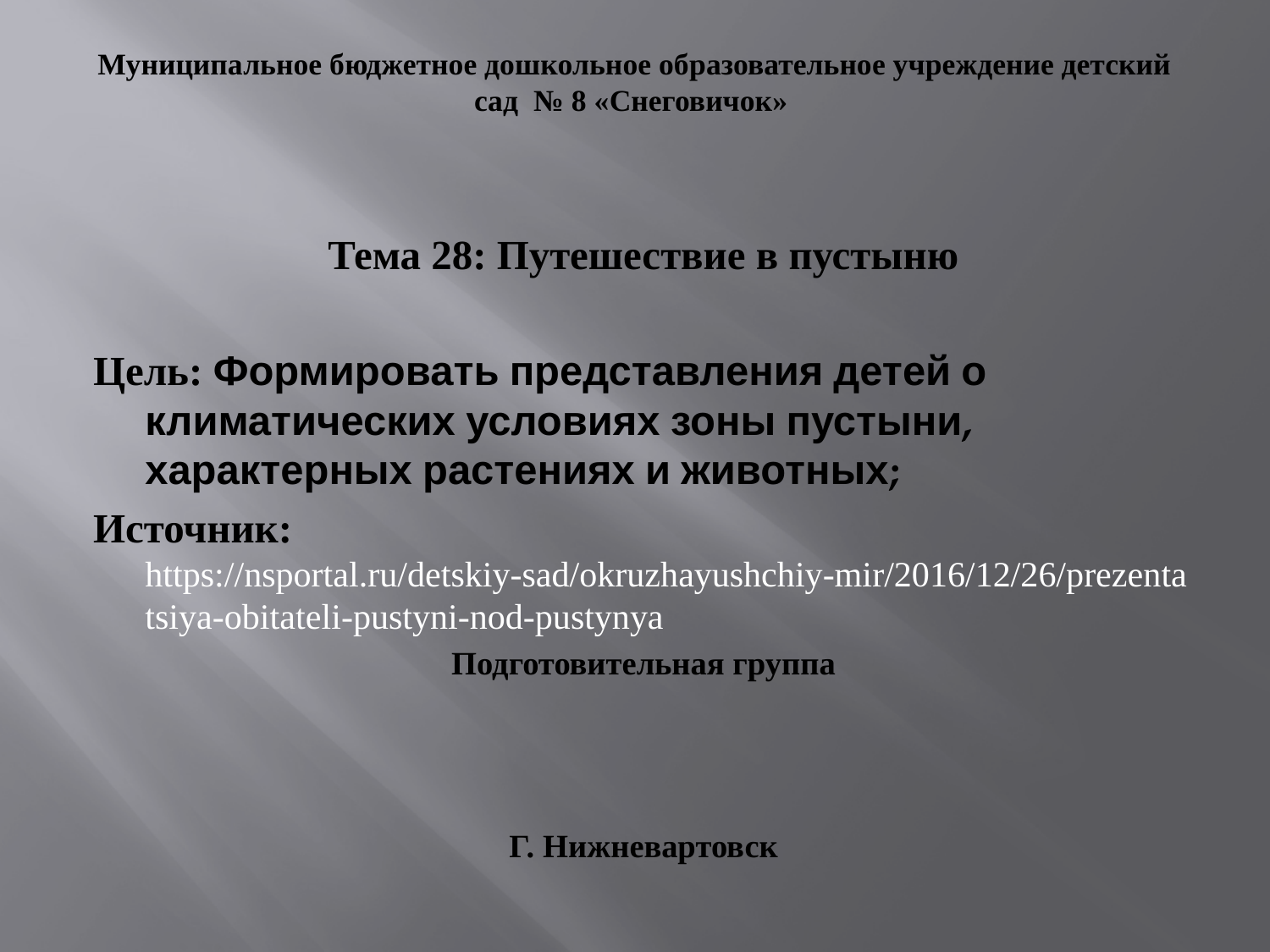

# Муниципальное бюджетное дошкольное образовательное учреждение детский сад  № 8 «Снеговичок»
Тема 28: Путешествие в пустыню

Цель: Формировать представления детей о климатических условиях зоны пустыни, характерных растениях и животных;
Источник:  https://nsportal.ru/detskiy-sad/okruzhayushchiy-mir/2016/12/26/prezentatsiya-obitateli-pustyni-nod-pustynya
Подготовительная группа

Г. Нижневартовск